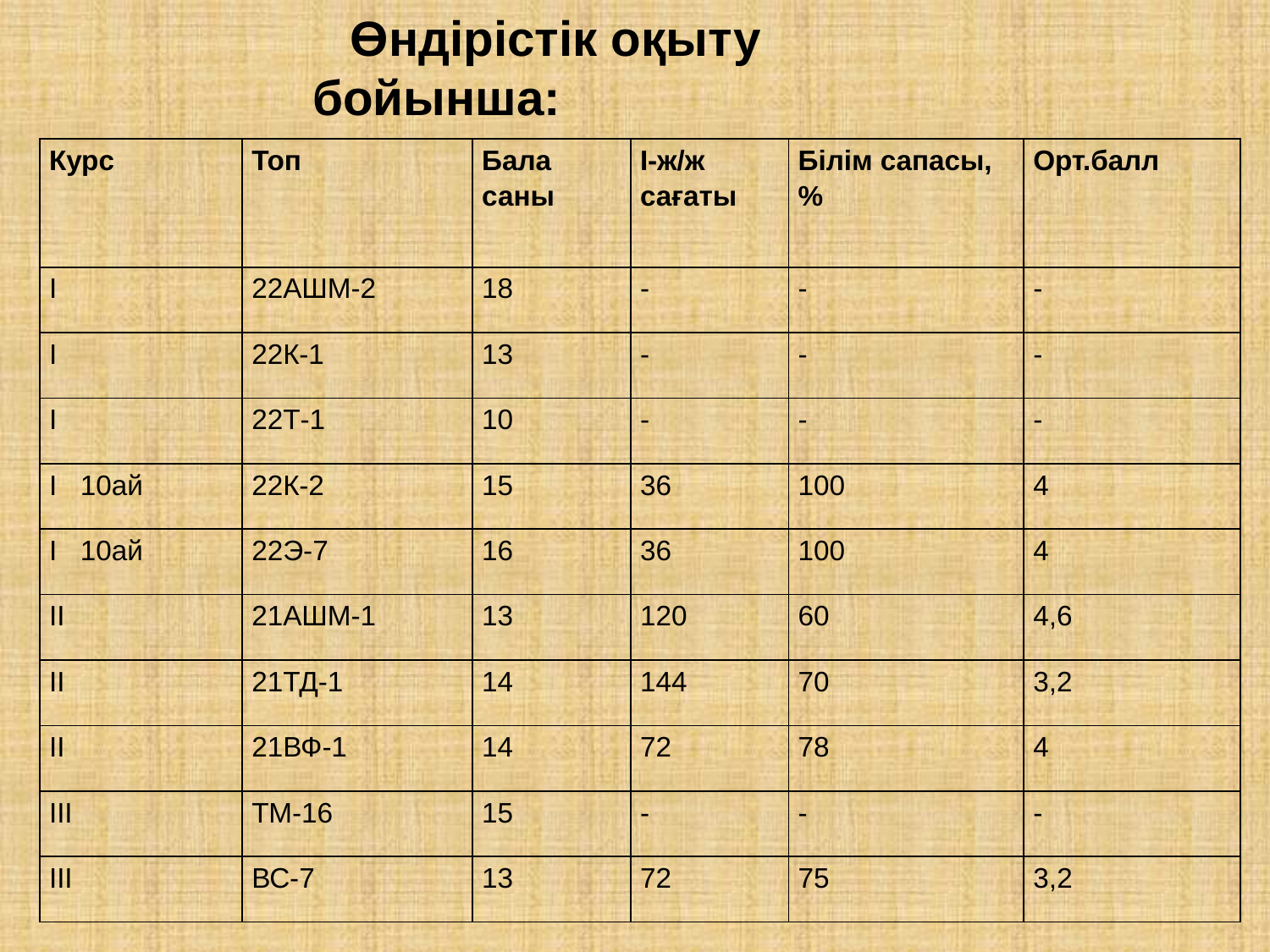

Өндірістік оқыту бойынша:

| Курс | Топ | Бала саны | І-ж/ж сағаты | Білім сапасы, % | Орт.балл |
| --- | --- | --- | --- | --- | --- |
| І | 22АШМ-2 | 18 | - | - | - |
| І | 22К-1 | 13 | - | - | - |
| І | 22Т-1 | 10 | - | - | - |
| І 10ай | 22К-2 | 15 | 36 | 100 | 4 |
| І 10ай | 22Э-7 | 16 | 36 | 100 | 4 |
| ІІ | 21АШМ-1 | 13 | 120 | 60 | 4,6 |
| ІІ | 21ТД-1 | 14 | 144 | 70 | 3,2 |
| ІІ | 21ВФ-1 | 14 | 72 | 78 | 4 |
| ІІІ | ТМ-16 | 15 | - | - | - |
| ІІІ | ВС-7 | 13 | 72 | 75 | 3,2 |